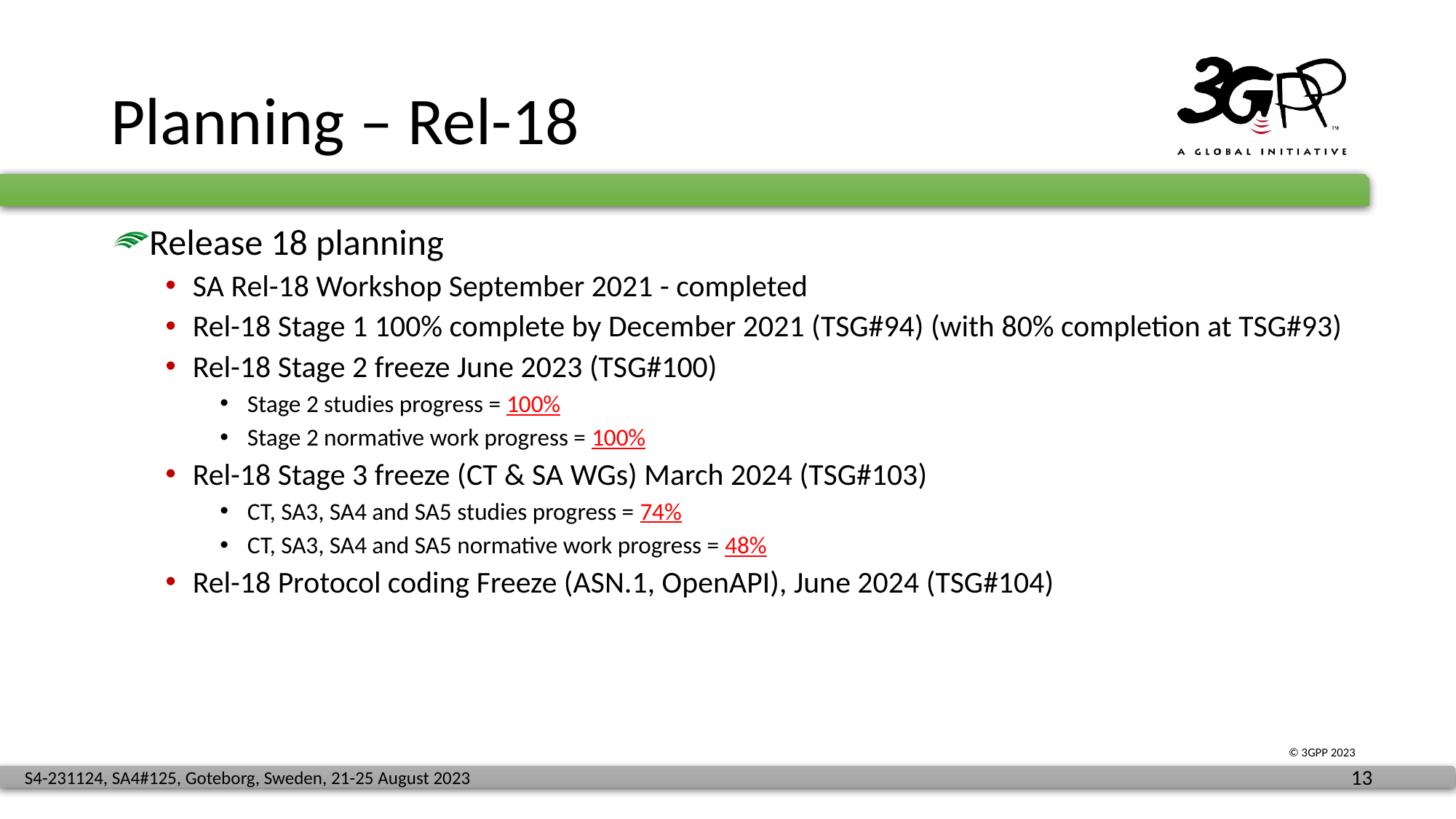

# Planning – Rel-18
Release 18 planning
SA Rel-18 Workshop September 2021 - completed
Rel-18 Stage 1 100% complete by December 2021 (TSG#94) (with 80% completion at TSG#93)
Rel-18 Stage 2 freeze June 2023 (TSG#100)
Stage 2 studies progress = 100%
Stage 2 normative work progress = 100%
Rel-18 Stage 3 freeze (CT & SA WGs) March 2024 (TSG#103)
CT, SA3, SA4 and SA5 studies progress = 74%
CT, SA3, SA4 and SA5 normative work progress = 48%
Rel-18 Protocol coding Freeze (ASN.1, OpenAPI), June 2024 (TSG#104)